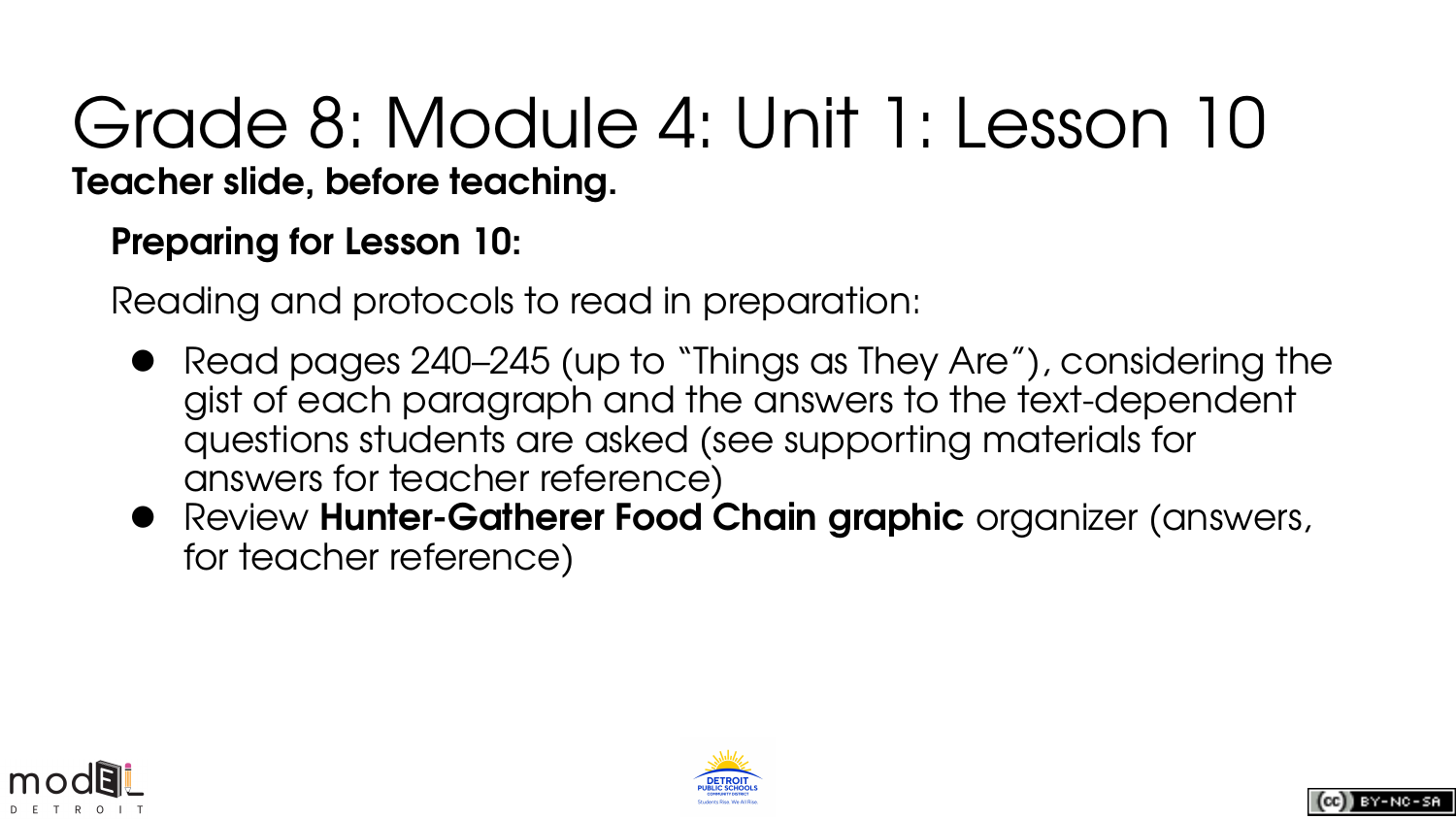

# Grade 8: Module 4: Unit 1: Lesson 10
Teacher slide, before teaching.

Preparing for Lesson 10:
Reading and protocols to read in preparation:
Read pages 240–245 (up to “Things as They Are”), considering the gist of each paragraph and the answers to the text-dependent questions students are asked (see supporting materials for answers for teacher reference)
Review Hunter-Gatherer Food Chain graphic organizer (answers, for teacher reference)